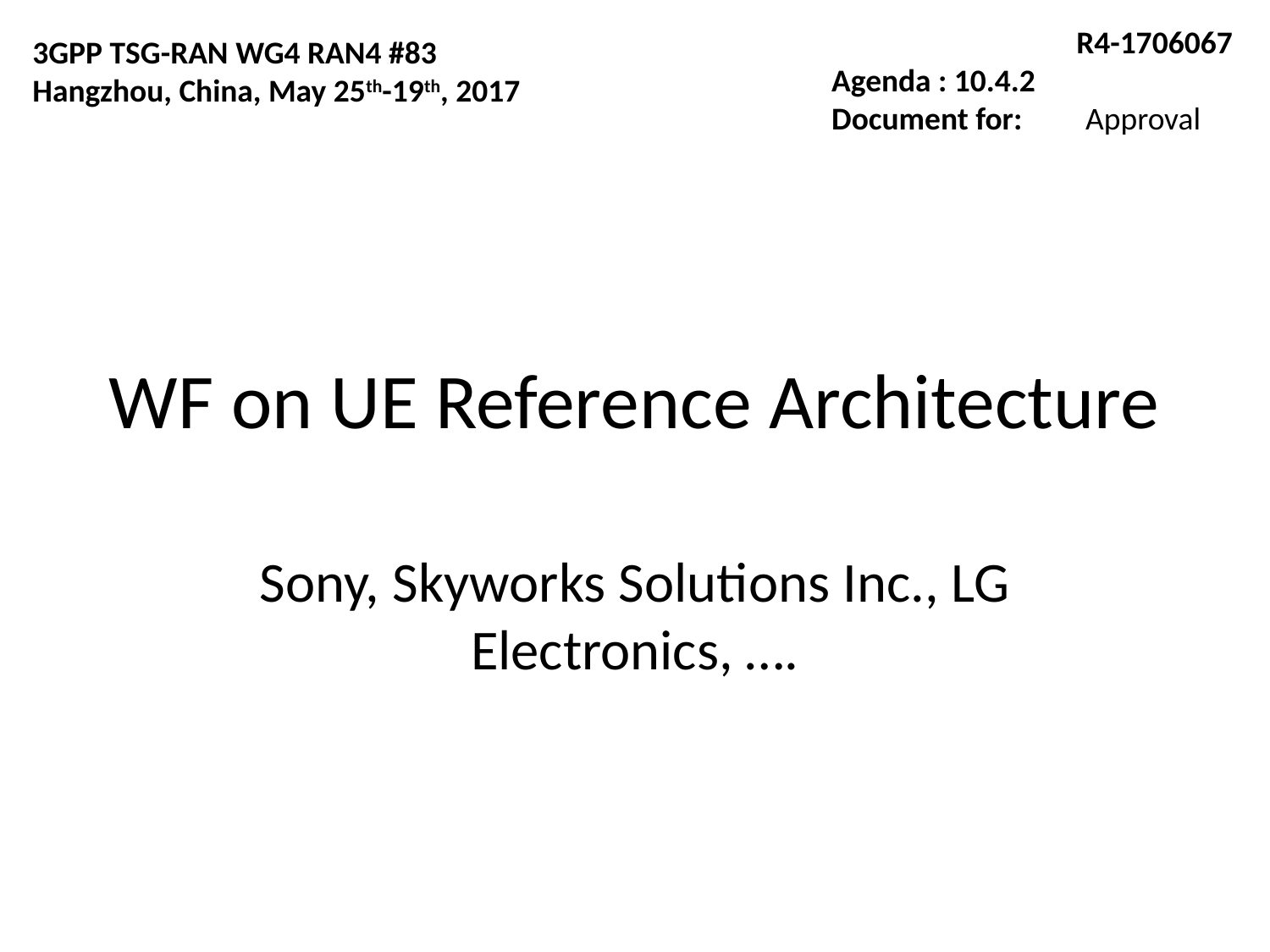

R4-1706067
Agenda : 10.4.2
Document for:	Approval
3GPP TSG-RAN WG4 RAN4 #83
Hangzhou, China, May 25th-19th, 2017
# WF on UE Reference Architecture
Sony, Skyworks Solutions Inc., LG Electronics, ….